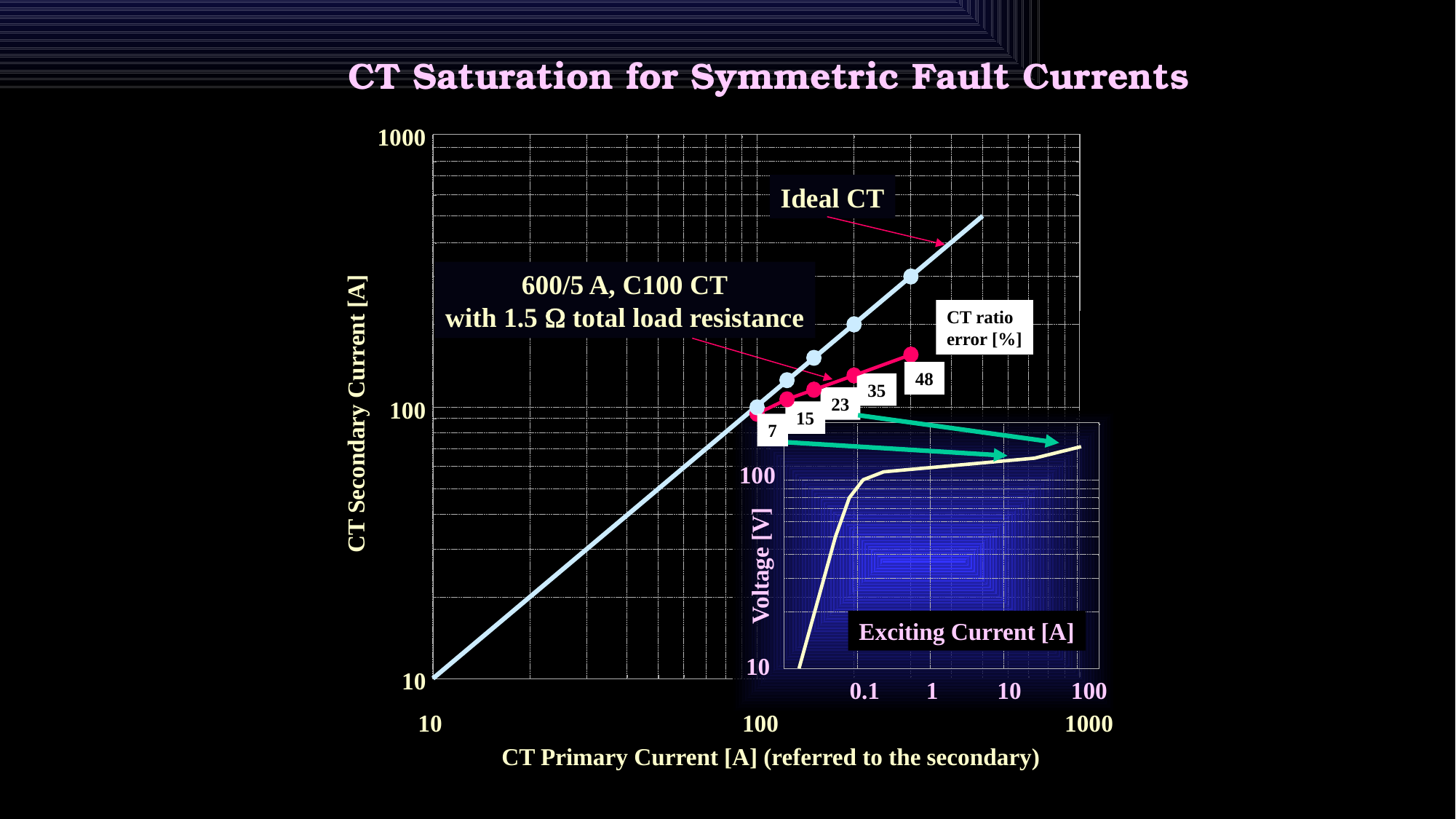

CT Saturation for Symmetric Fault Currents
1000
100
10

Ideal CT

600/5 A, C100 CT
with 1.5 Ω total load resistance

CT ratio
error [%]

48

35

CT Secondary Current [A]

23

15

100

Voltage [V]

Exciting Current [A]

10
0.1
1
10
100
7

10
100
1000
CT Primary Current [A] (referred to the secondary)